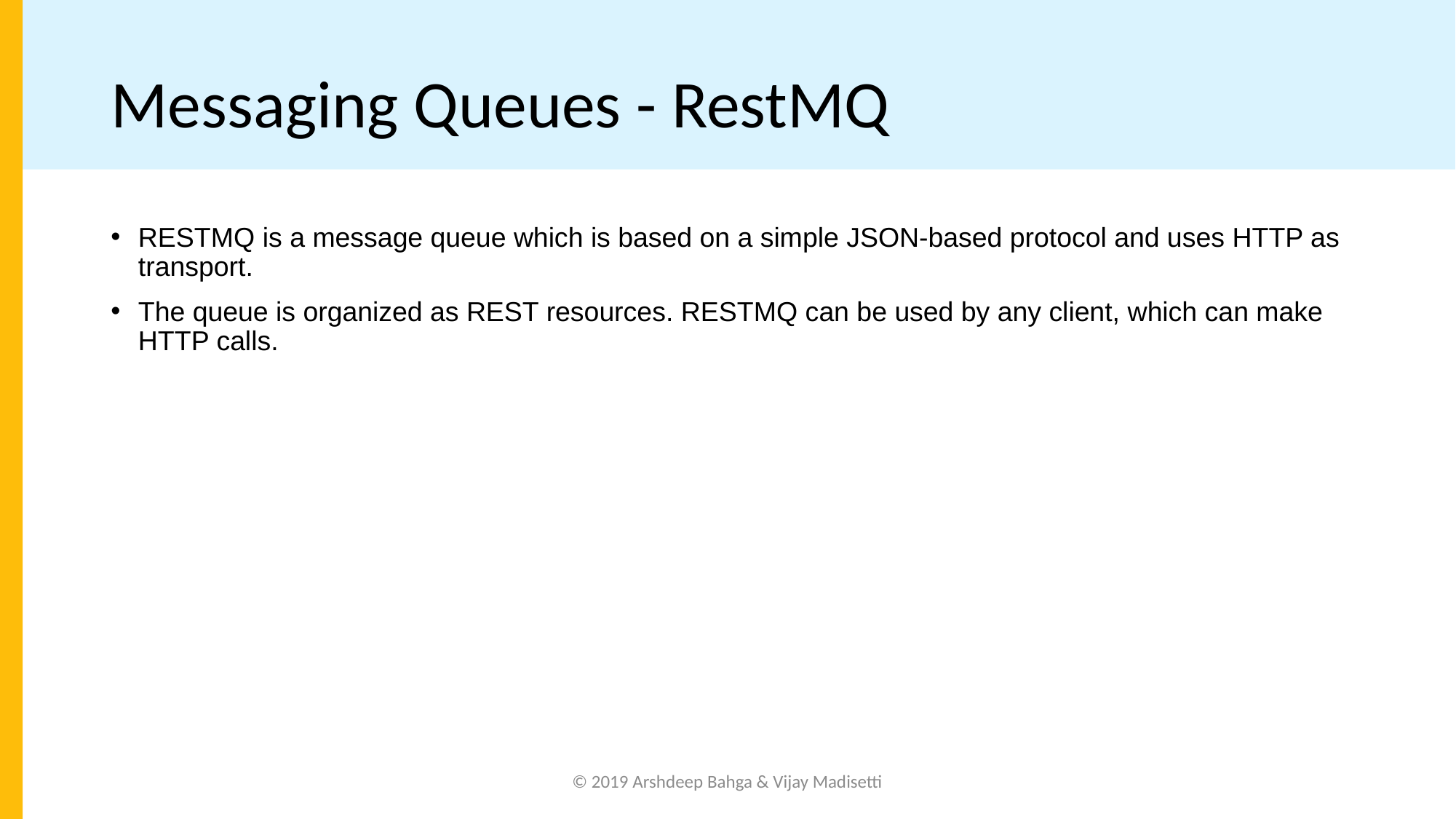

# Messaging Queues - RestMQ
RESTMQ is a message queue which is based on a simple JSON-based protocol and uses HTTP as transport.
The queue is organized as REST resources. RESTMQ can be used by any client, which can make HTTP calls.
© 2019 Arshdeep Bahga & Vijay Madisetti